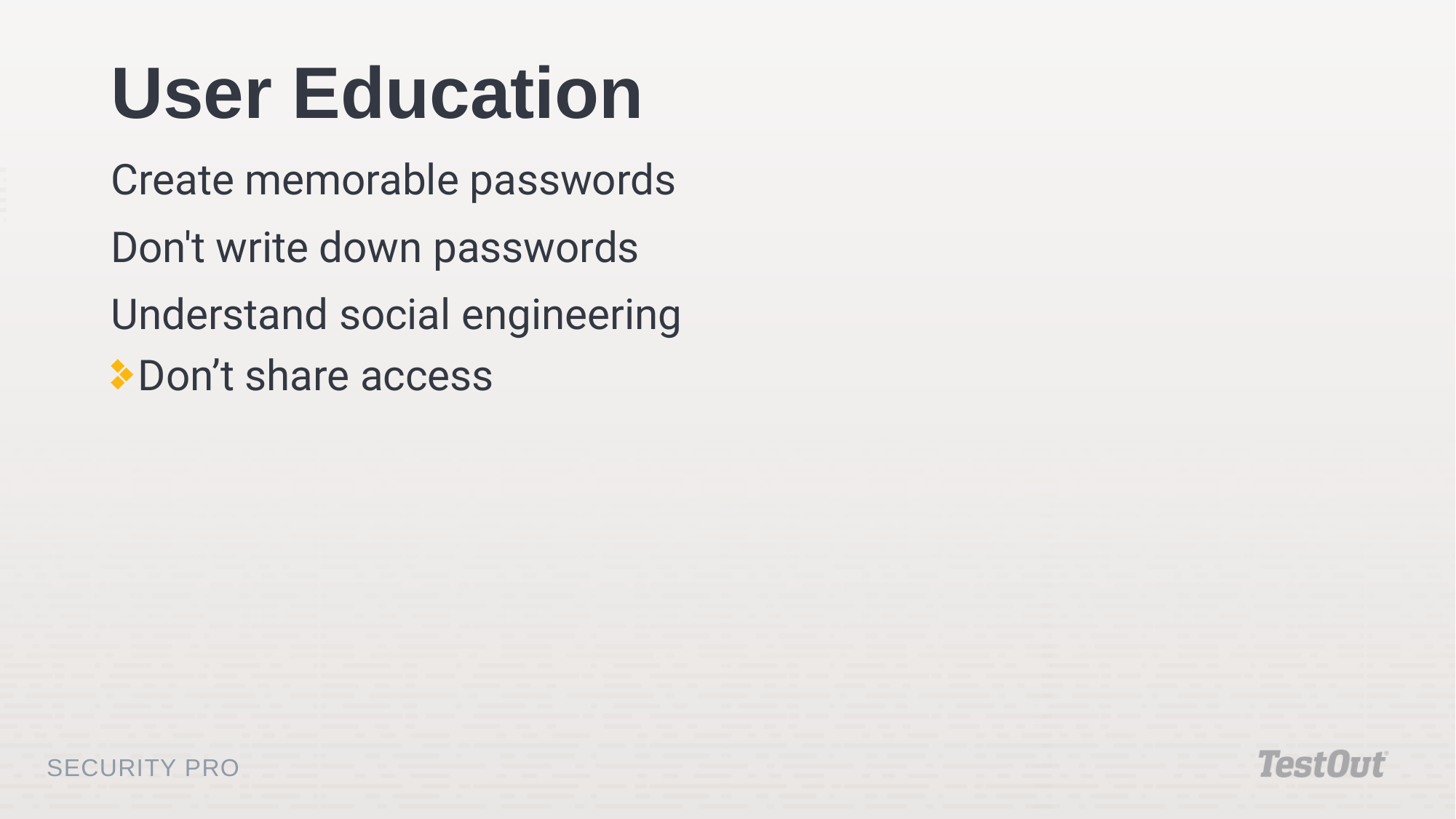

# User Education
Create memorable passwords
Don't write down passwords
Understand social engineering
Don’t share access
Security Pro